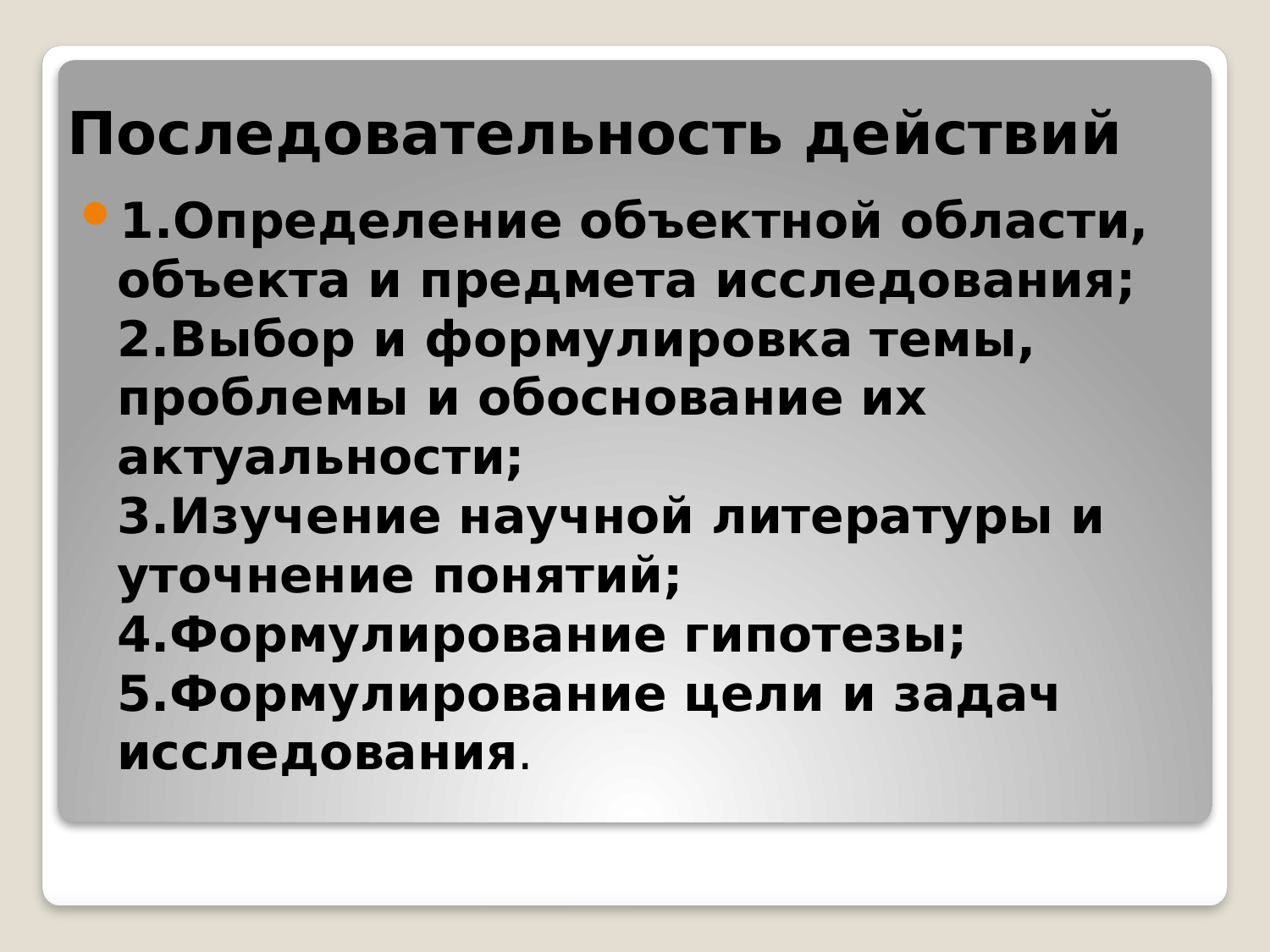

# Последовательность действий
1.Определение объектной области, объекта и предмета исследования;
2.Выбор и формулировка темы, проблемы и обоснование их актуальности;
3.Изучение научной литературы и уточнение понятий;
4.Формулирование гипотезы;
5.Формулирование цели и задач исследования.